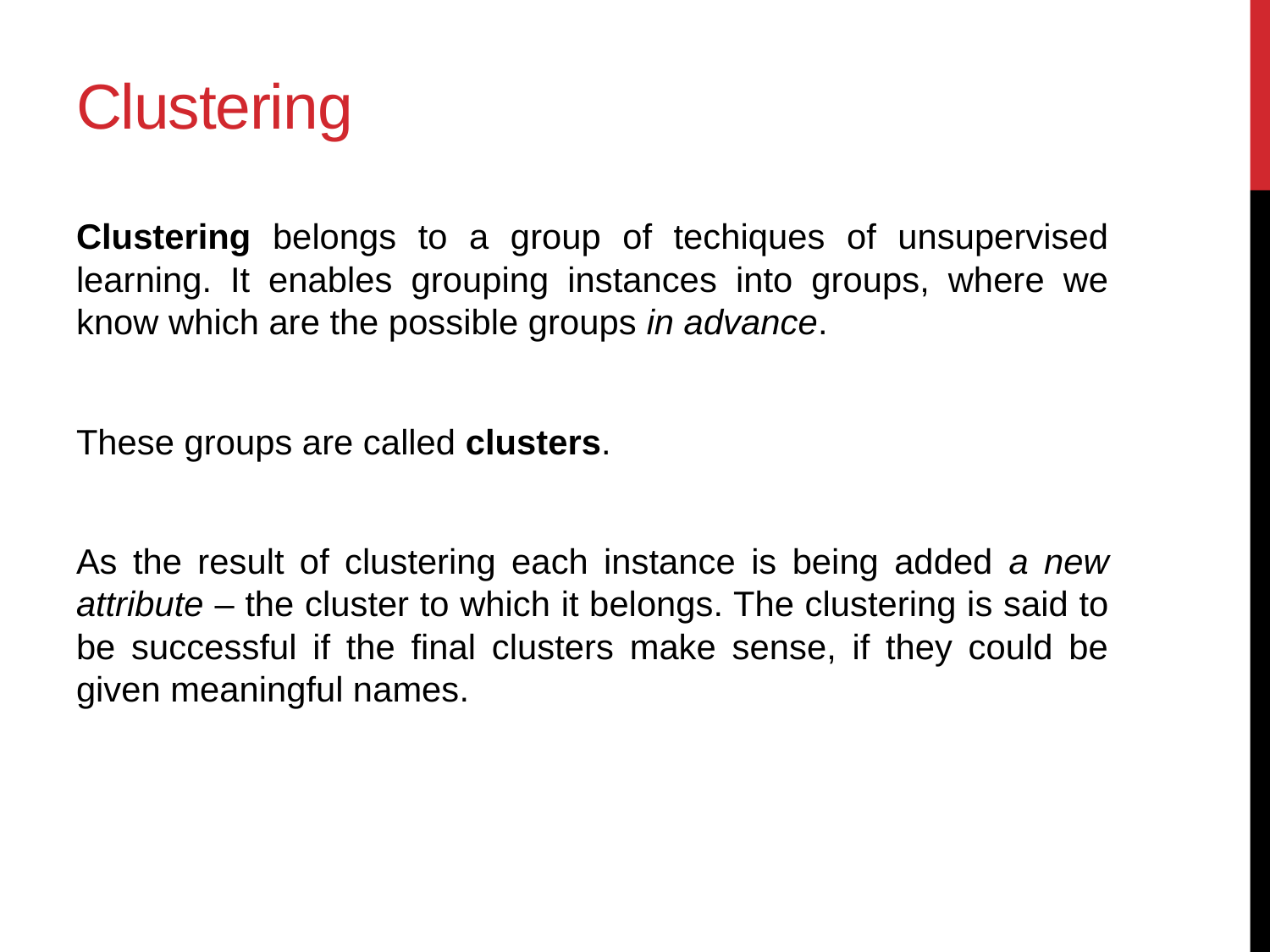

# Clustering
Clustering belongs to a group of techiques of unsupervised learning. It enables grouping instances into groups, where we know which are the possible groups in advance.

These groups are called clusters.

As the result of clustering each instance is being added a new attribute – the cluster to which it belongs. The clustering is said to be successful if the final clusters make sense, if they could be given meaningful names.